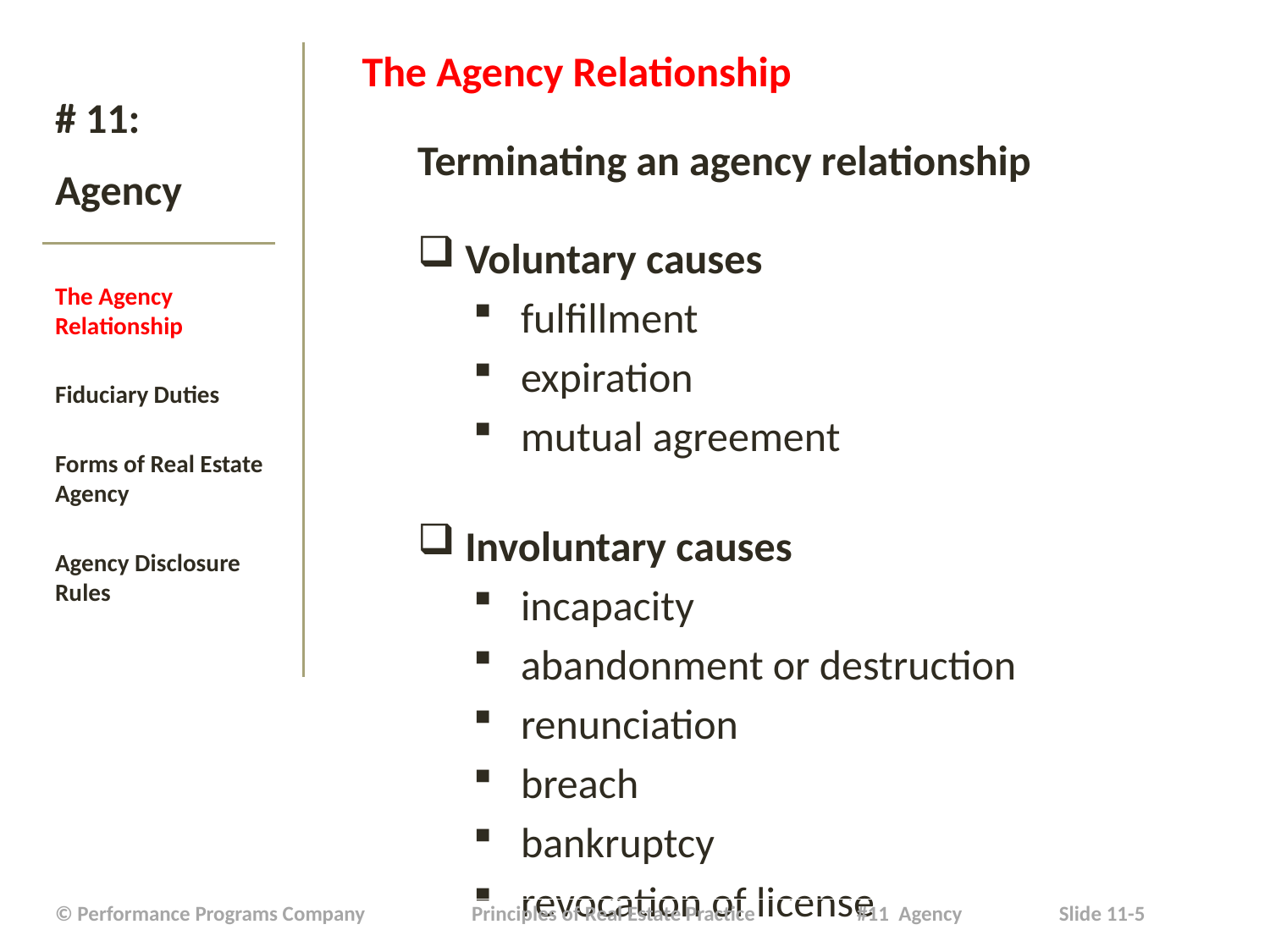

The Agency Relationship

Terminating an agency relationship

Voluntary causes
fulfillment
expiration
mutual agreement
Involuntary causes
incapacity
abandonment or destruction
renunciation
breach
bankruptcy
revocation of license
# # 11: Agency

The Agency Relationship

Fiduciary Duties

Forms of Real Estate Agency

Agency Disclosure Rules

| © Performance Programs Company Principles of Real Estate Practice #11 Agency Slide 11-5 |
| --- |